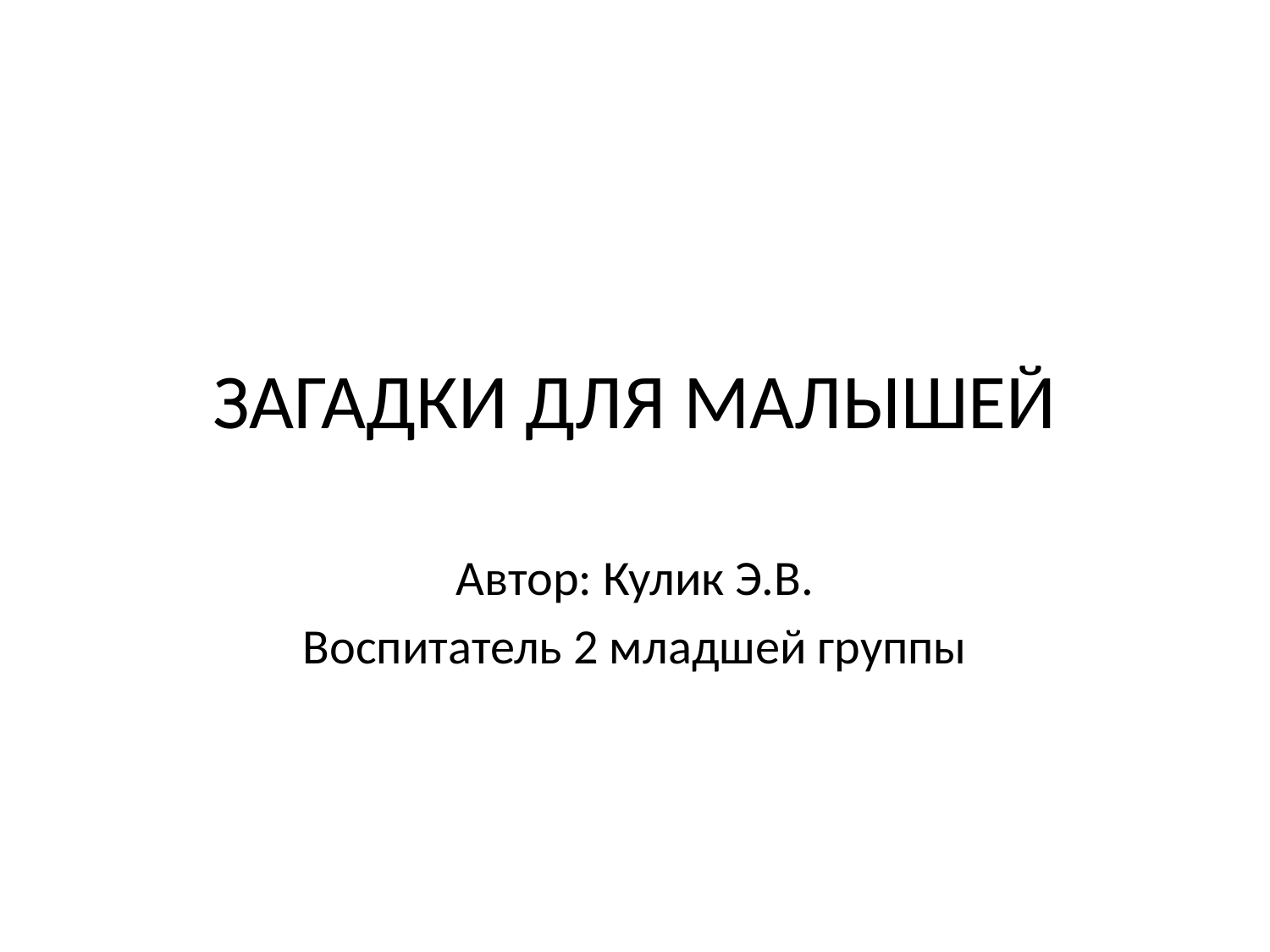

# ЗАГАДКИ ДЛЯ МАЛЫШЕЙ
Автор: Кулик Э.В.
Воспитатель 2 младшей группы